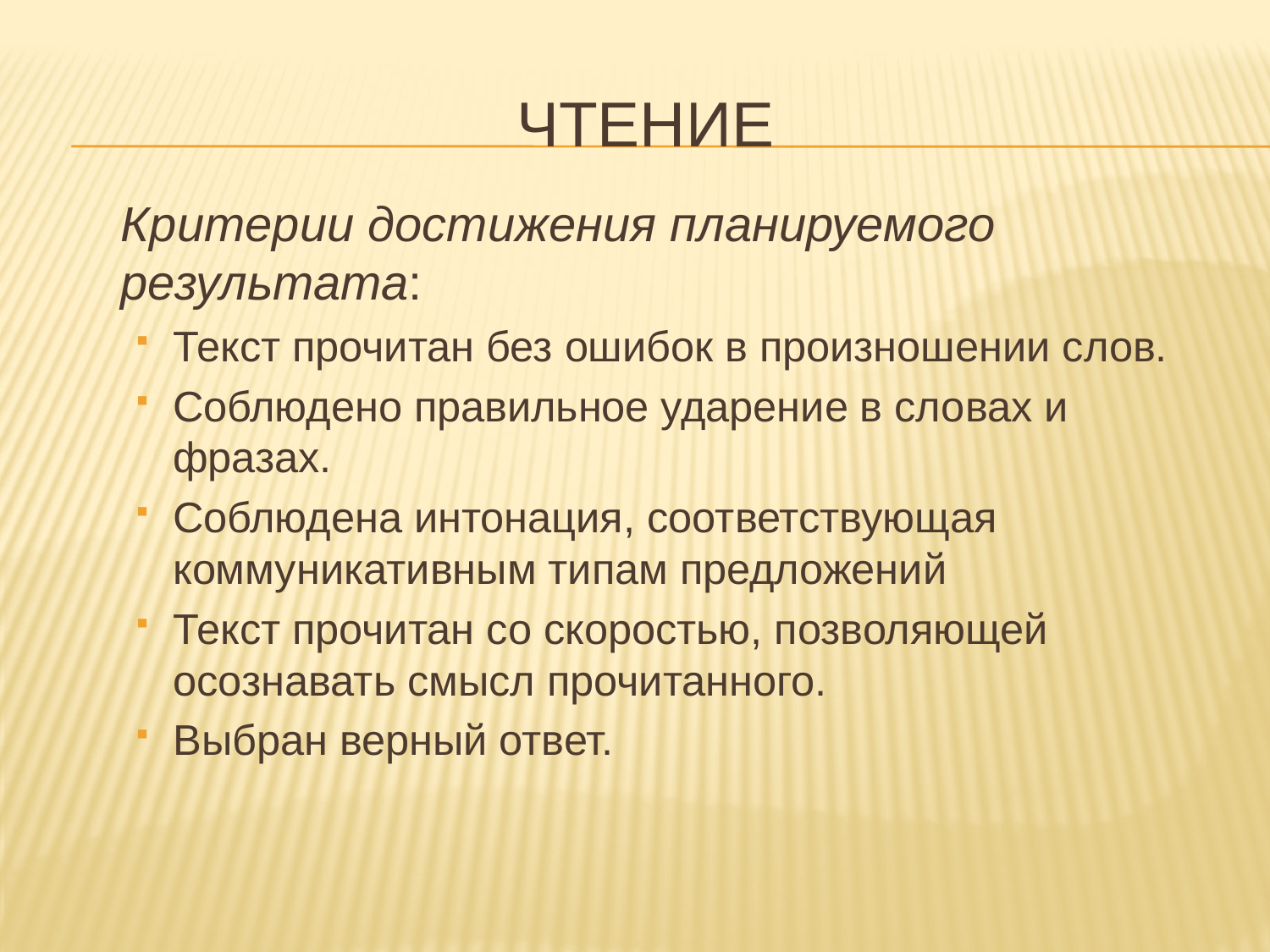

# чтение
	Критерии достижения планируемого результата:
Текст прочитан без ошибок в произношении слов.
Соблюдено правильное ударение в словах и фразах.
Соблюдена интонация, соответствующая коммуникативным типам предложений
Текст прочитан со скоростью, позволяющей осознавать смысл прочитанного.
Выбран верный ответ.